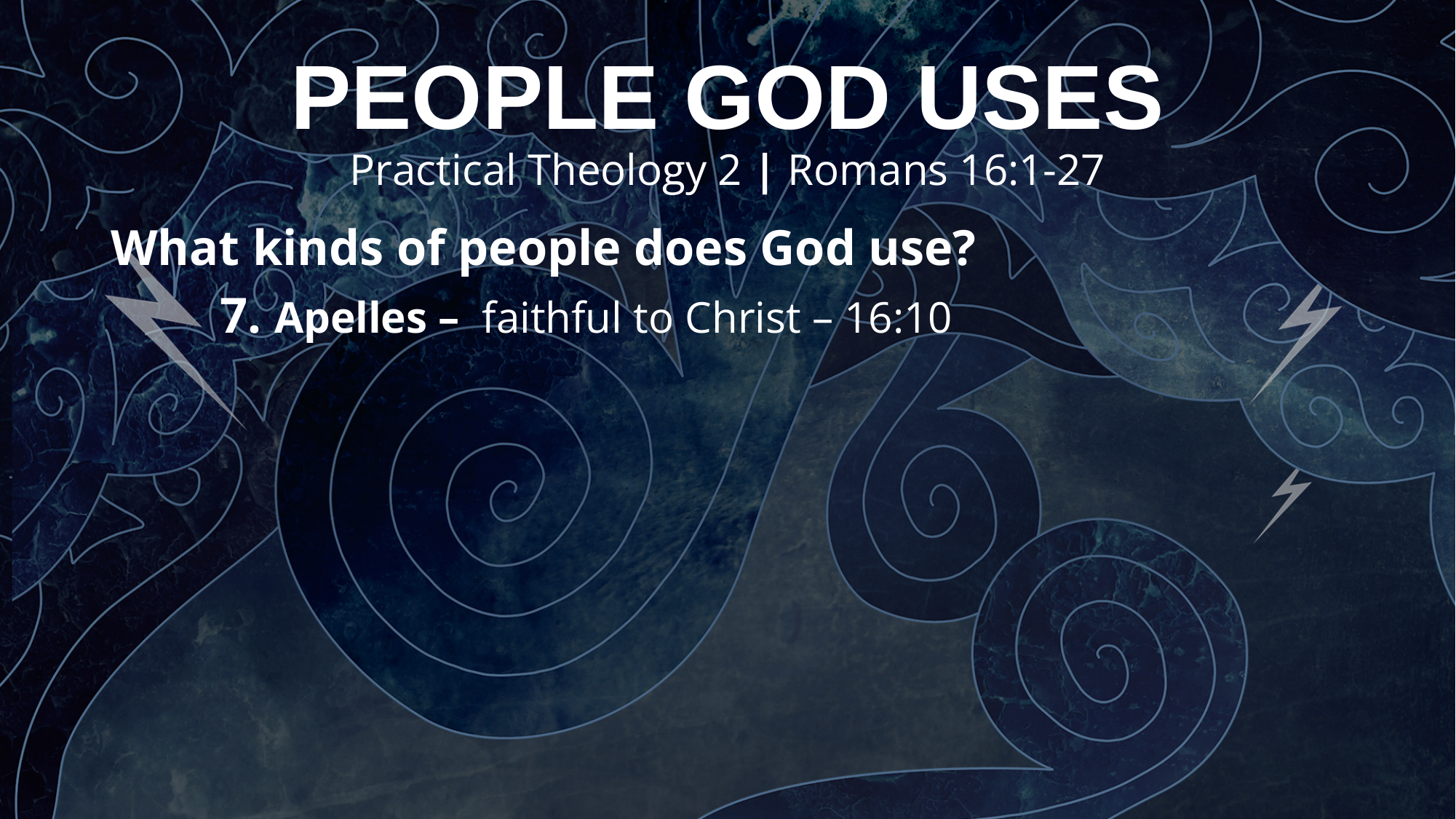

# PEOPLE GOD USES Practical Theology 2 | Romans 16:1-27
What kinds of people does God use?
 	7. Apelles –  faithful to Christ – 16:10